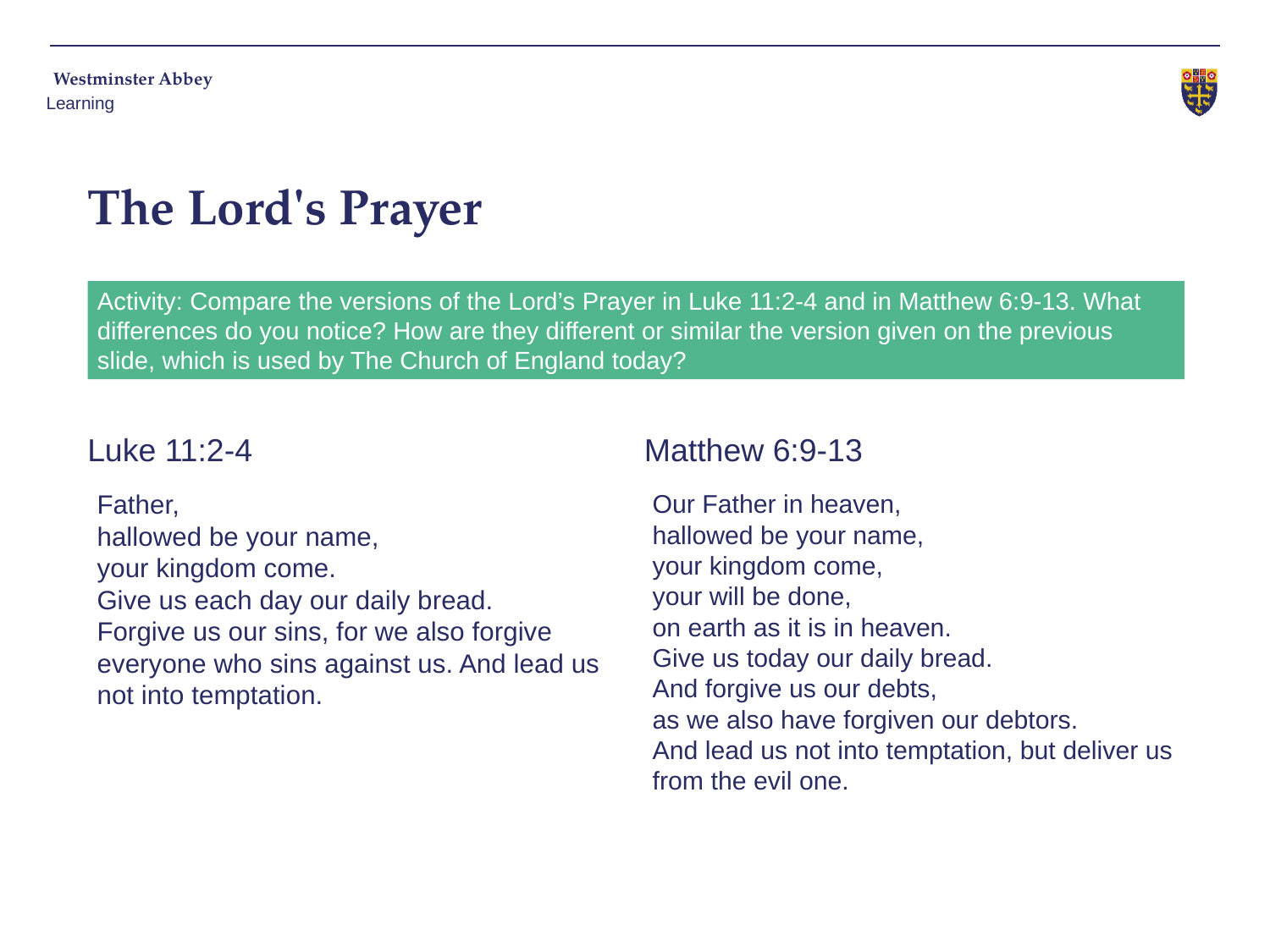

# The Lord's Prayer
Learning
Activity: Compare the versions of the Lord’s Prayer in Luke 11:2-4 and in Matthew 6:9-13. What differences do you notice? How are they different or similar the version given on the previous slide, which is used by The Church of England today?
Luke 11:2-4
Matthew 6:9-13
Our Father in heaven,
hallowed be your name,
your kingdom come,
your will be done,
on earth as it is in heaven.
Give us today our daily bread.
And forgive us our debts,
as we also have forgiven our debtors.
And lead us not into temptation, but deliver us from the evil one.
Father,
hallowed be your name,
your kingdom come.
Give us each day our daily bread.
Forgive us our sins, for we also forgive everyone who sins against us. And lead us not into temptation.